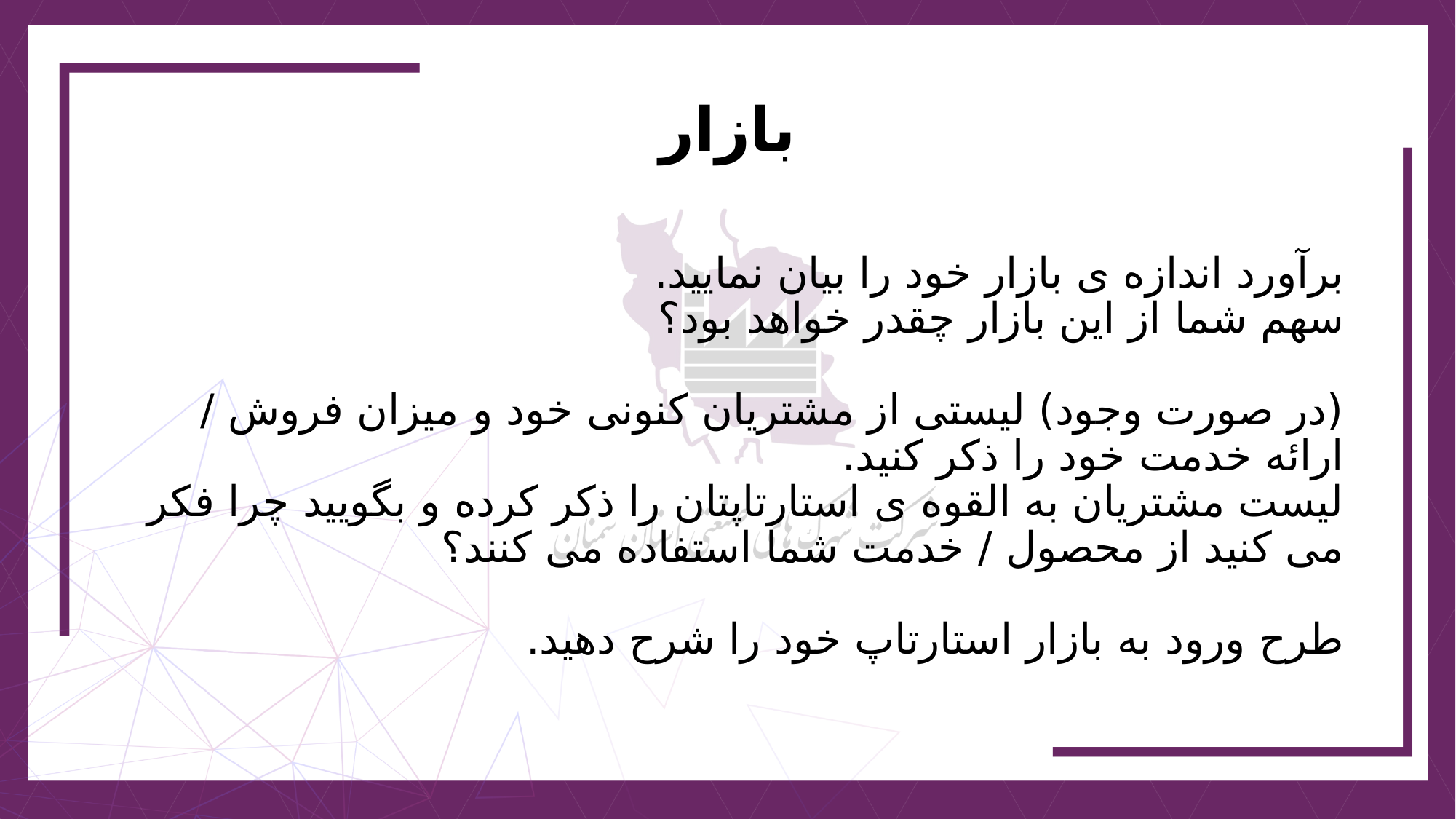

بازار
# برآورد اندازه ی بازار خود را بيان نماييد. سهم شما از اين بازار چقدر خواهد بود؟ (در صورت وجود) ليستی از مشتريان کنونی خود و ميزان فروش / ارائه خدمت خود را ذکر کنيد. ليست مشتريان به القوه ی استارتاپتان را ذکر کرده و بگوييد چرا فکر می کنيد از محصول / خدمت شما استفاده می کنند؟ طرح ورود به بازار استارتاپ خود را شرح دهيد.